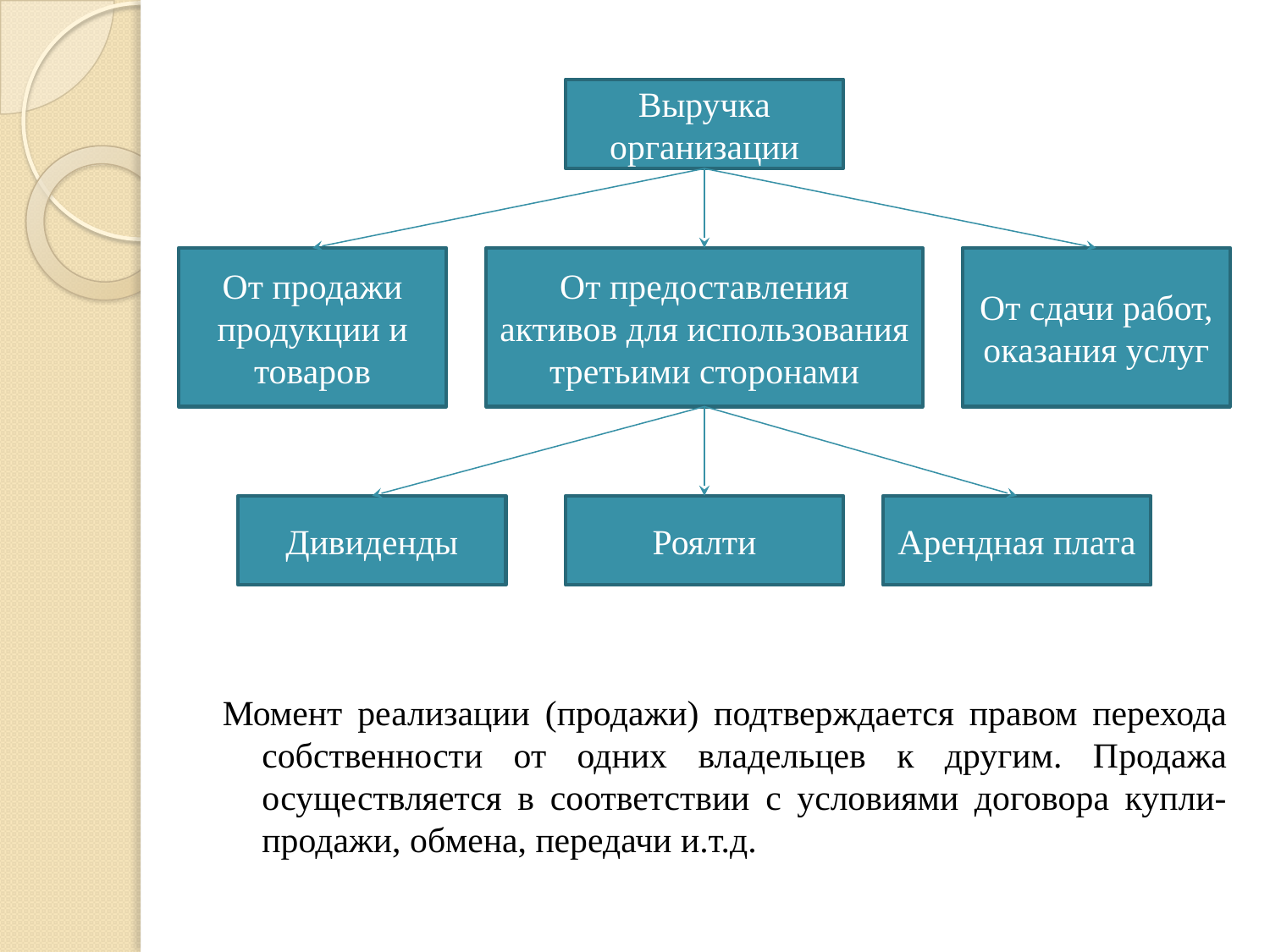

Выручка организации
От продажи продукции и товаров
От предоставления активов для использования третьими сторонами
От сдачи работ, оказания услуг
Дивиденды
Роялти
Арендная плата
Момент реализации (продажи) подтверждается правом перехода собственности от одних владельцев к другим. Продажа осуществляется в соответствии с условиями договора купли-продажи, обмена, передачи и.т.д.